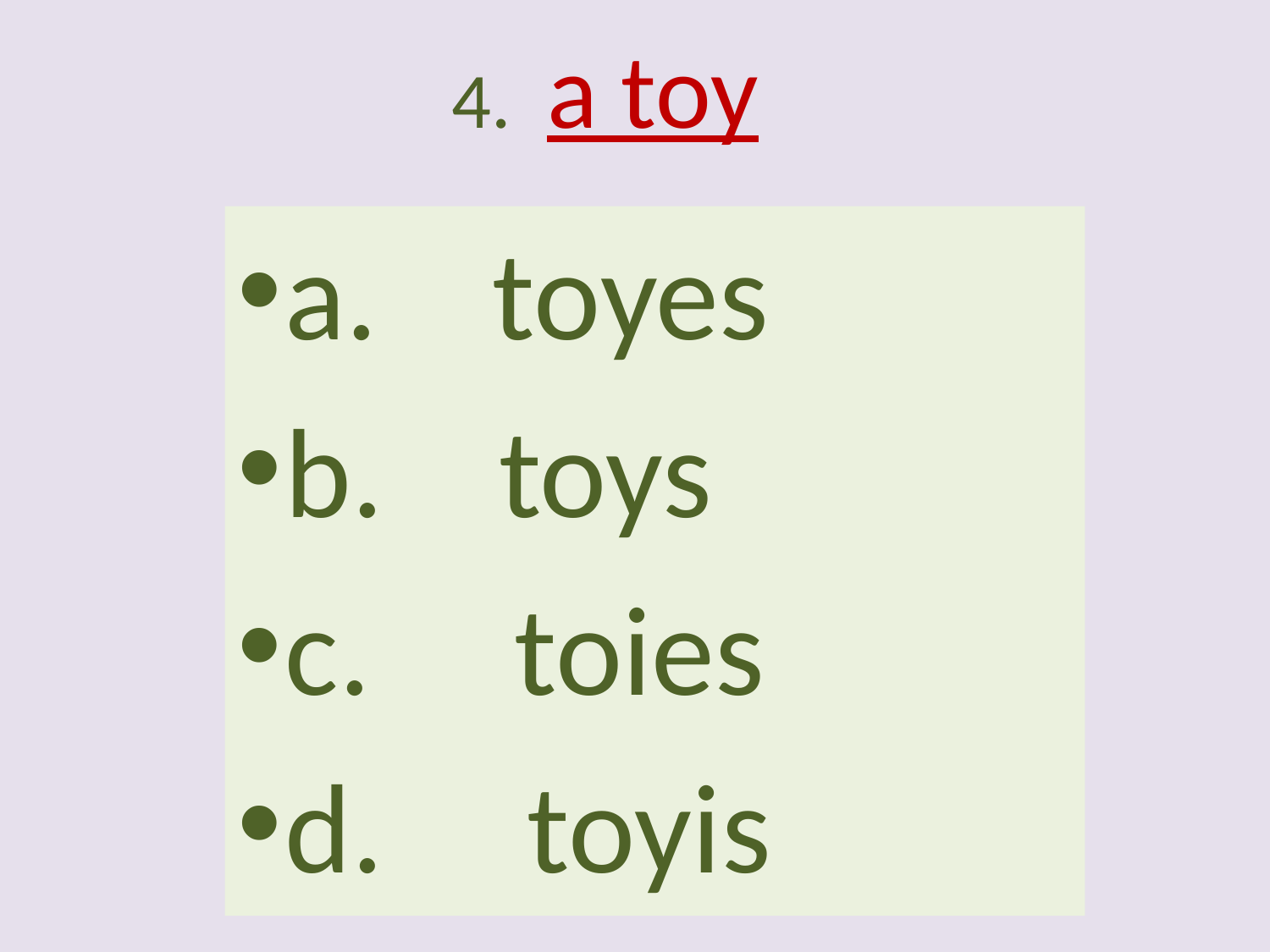

# 4.  a toy
a.    toyes
b.    toys
c.     toies
d.     toyis